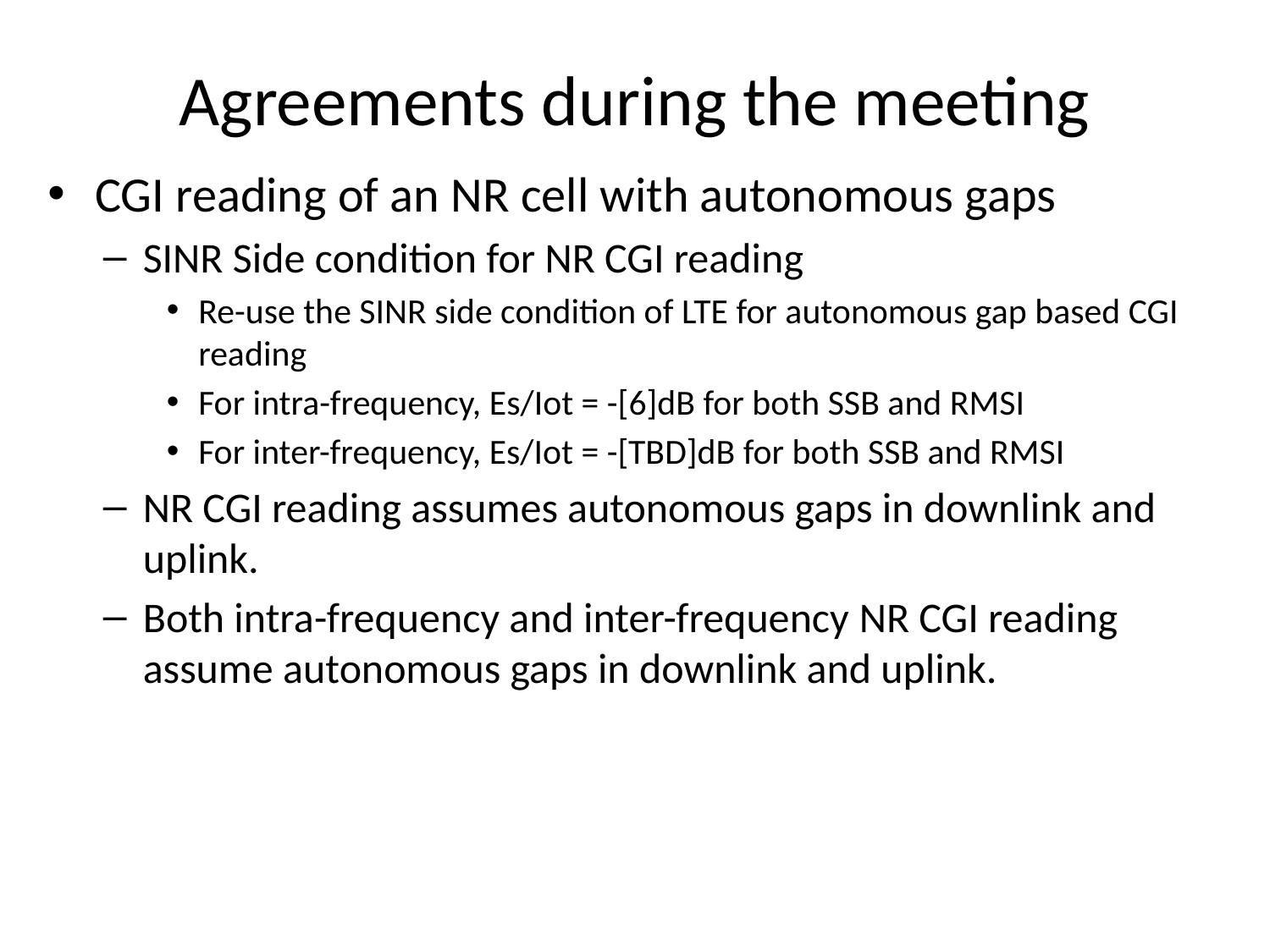

# Agreements during the meeting
CGI reading of an NR cell with autonomous gaps
SINR Side condition for NR CGI reading
Re-use the SINR side condition of LTE for autonomous gap based CGI reading
For intra-frequency, Es/Iot = -[6]dB for both SSB and RMSI
For inter-frequency, Es/Iot = -[TBD]dB for both SSB and RMSI
NR CGI reading assumes autonomous gaps in downlink and uplink.
Both intra-frequency and inter-frequency NR CGI reading assume autonomous gaps in downlink and uplink.

5